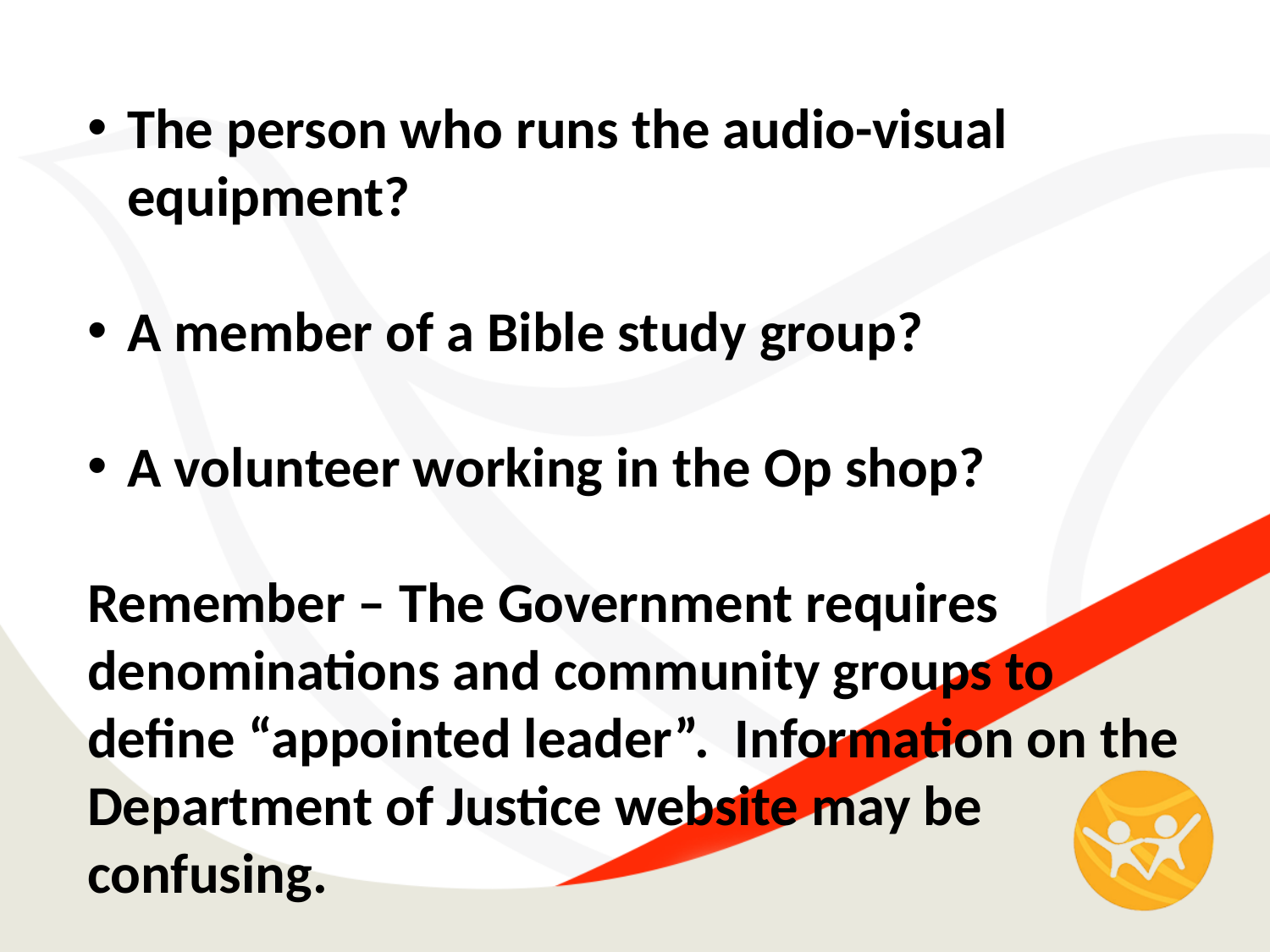

The person who runs the audio-visual equipment?

A member of a Bible study group?

A volunteer working in the Op shop?

Remember – The Government requires denominations and community groups to define “appointed leader”.  Information on the Department of Justice website may be confusing.